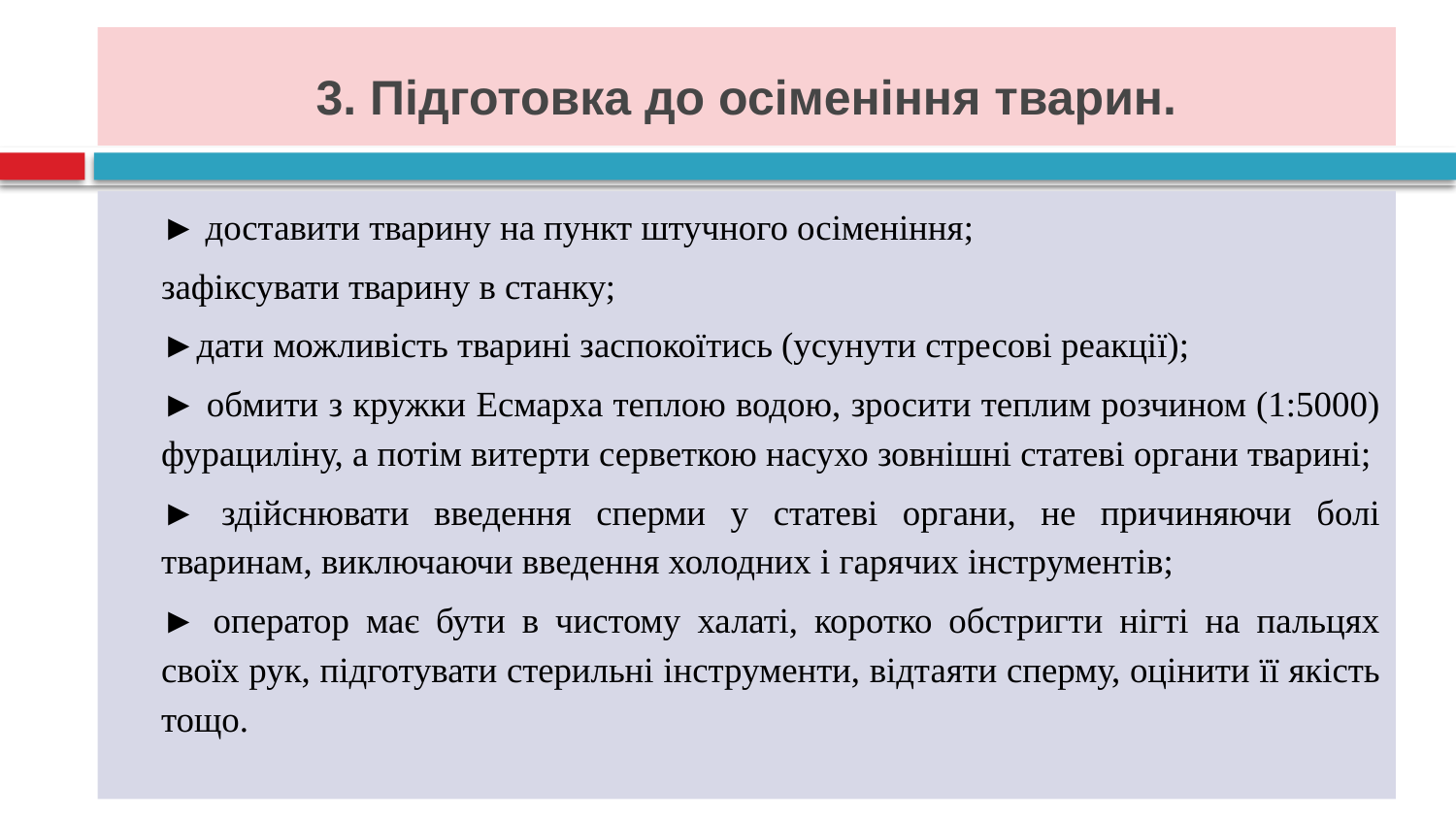

# 3. Підготовка до осіменіння тварин.
► доставити тварину на пункт штучного осіменіння;
зафіксувати тварину в станку;
►дати можливість тварині заспокоїтись (усунути стресові реакції);
► обмити з кружки Есмарха теплою водою, зросити теплим розчином (1:5000) фурациліну, а потім витерти серветкою насухо зовнішні статеві органи тварині;
► здійснювати введення сперми у статеві органи, не причиняючи болі тваринам, виключаючи введення холодних і гарячих інструментів;
► оператор має бути в чистому халаті, коротко обстригти нігті на пальцях своїх рук, підготувати стерильні інструменти, відтаяти сперму, оцінити її якість тощо.